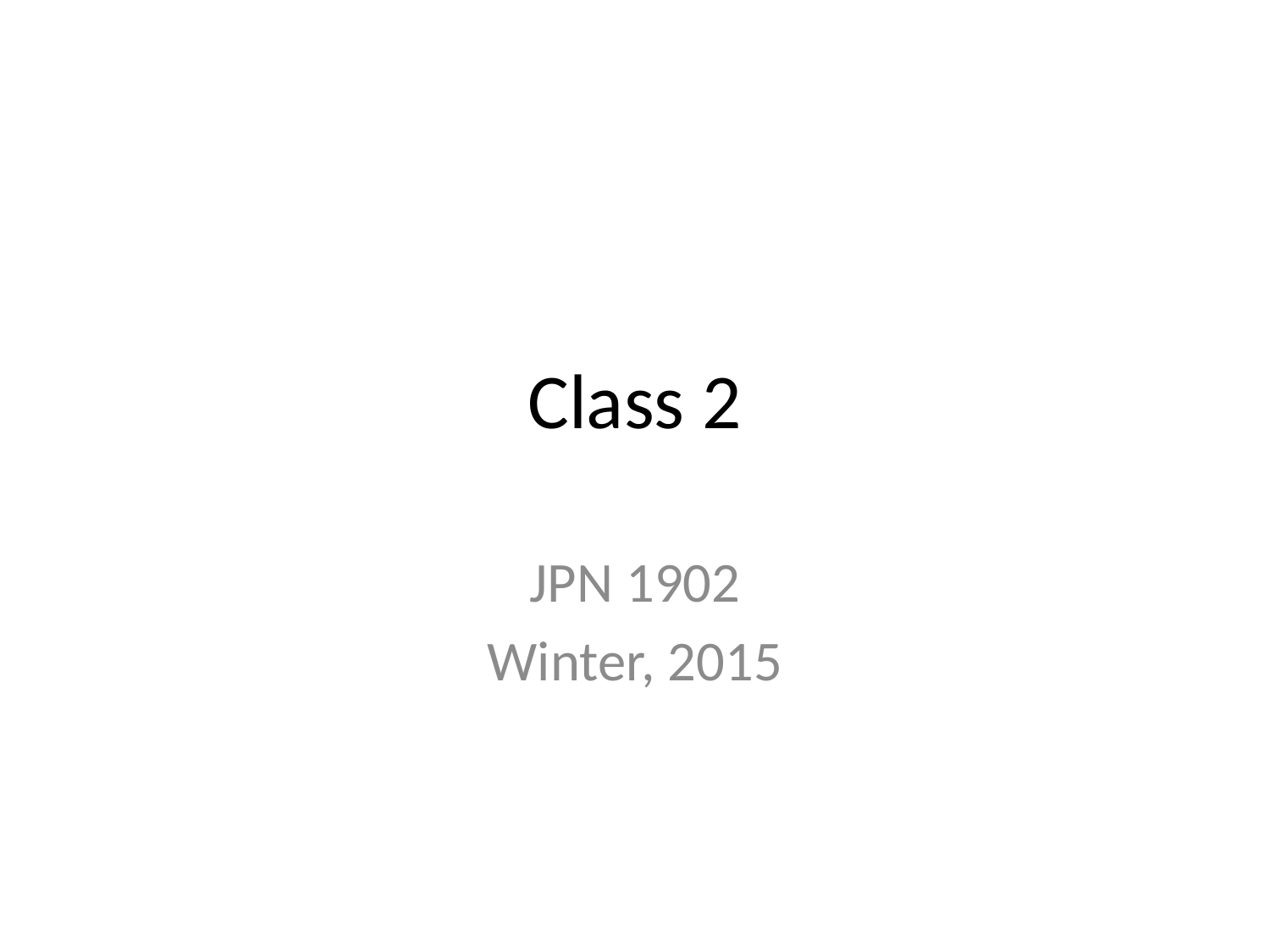

# Class 2
JPN 1902
Winter, 2015